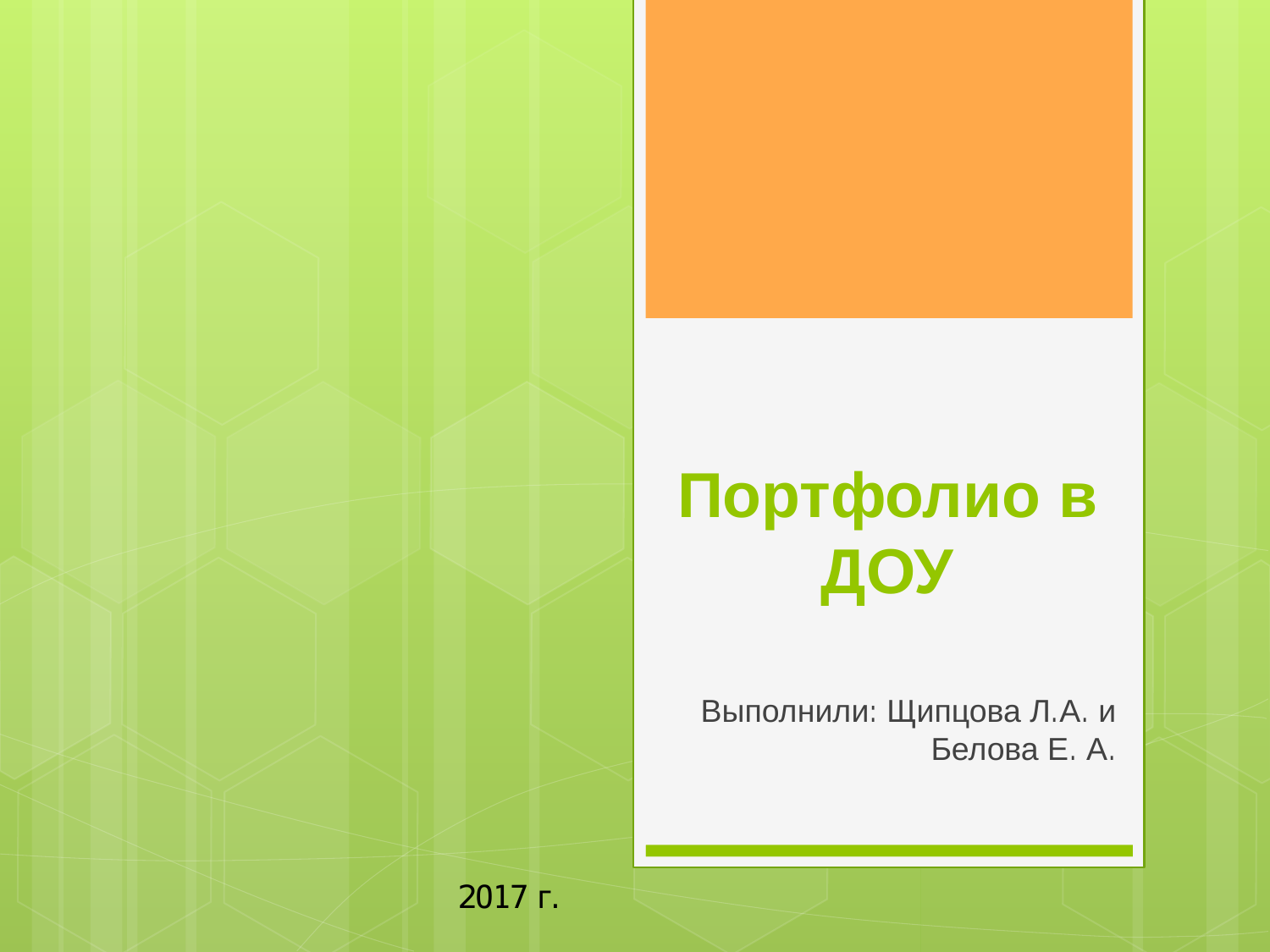

# Портфолио в ДОУ
Выполнили: Щипцова Л.А. и Белова Е. А.
2017 г.